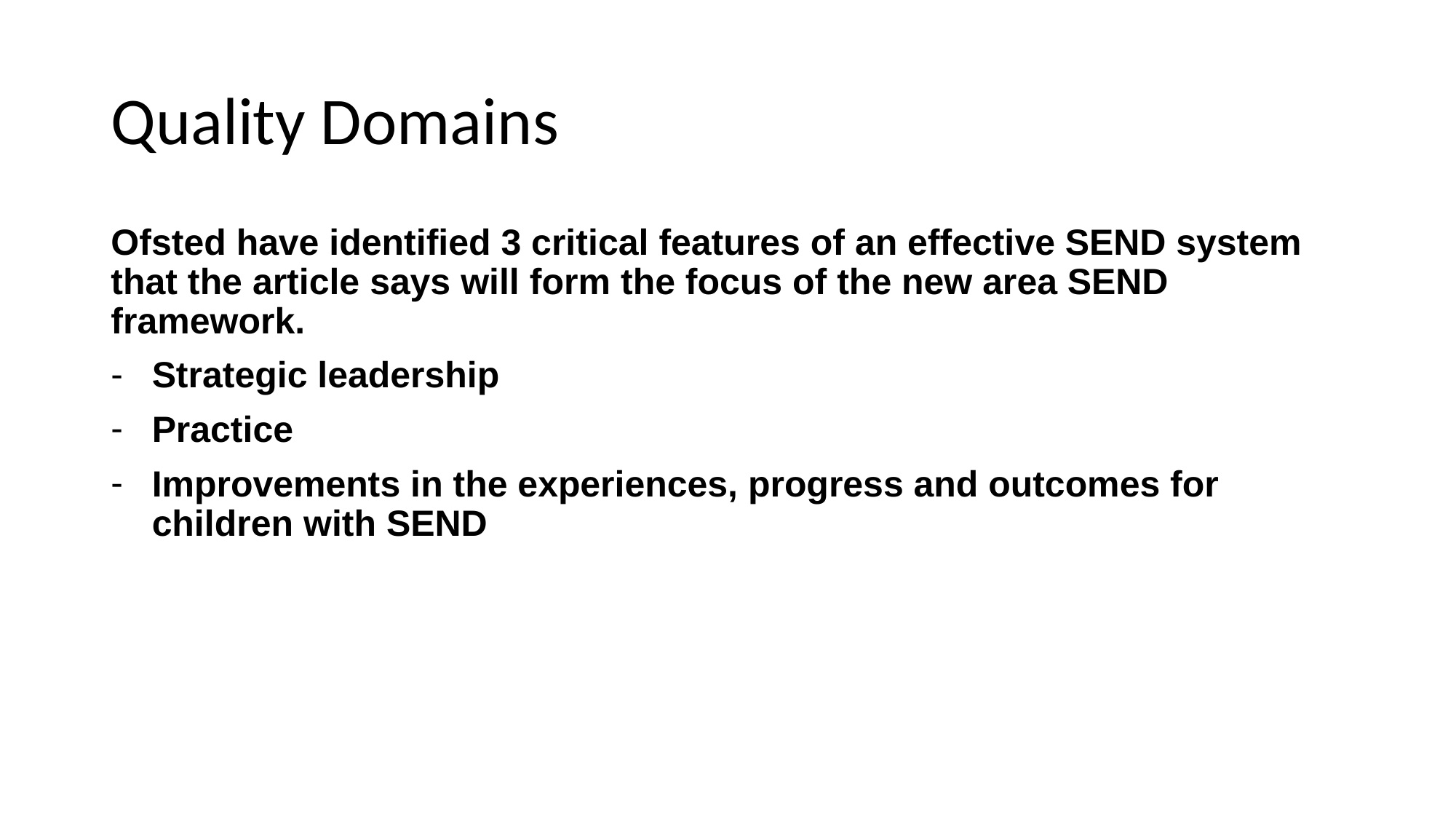

# Quality Domains
Ofsted have identified 3 critical features of an effective SEND system that the article says will form the focus of the new area SEND framework.
Strategic leadership
Practice
Improvements in the experiences, progress and outcomes for children with SEND